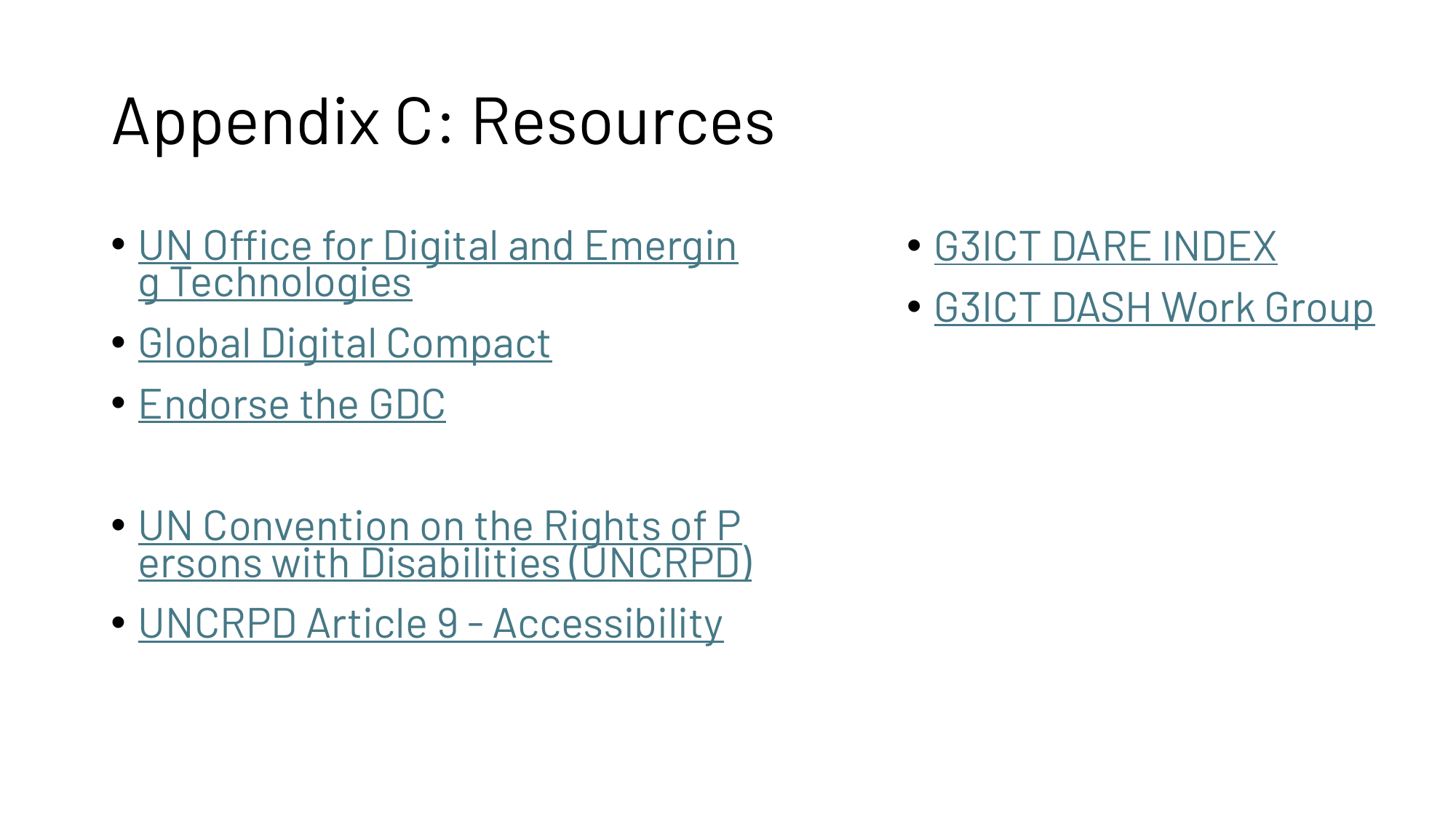

# Appendix C: Resources
UN Office for Digital and Emerging Technologies
Global Digital Compact
Endorse the GDC

UN Convention on the Rights of Persons with Disabilities (UNCRPD)
UNCRPD Article 9 - Accessibility

G3ICT DARE INDEX
G3ICT DASH Work Group

15